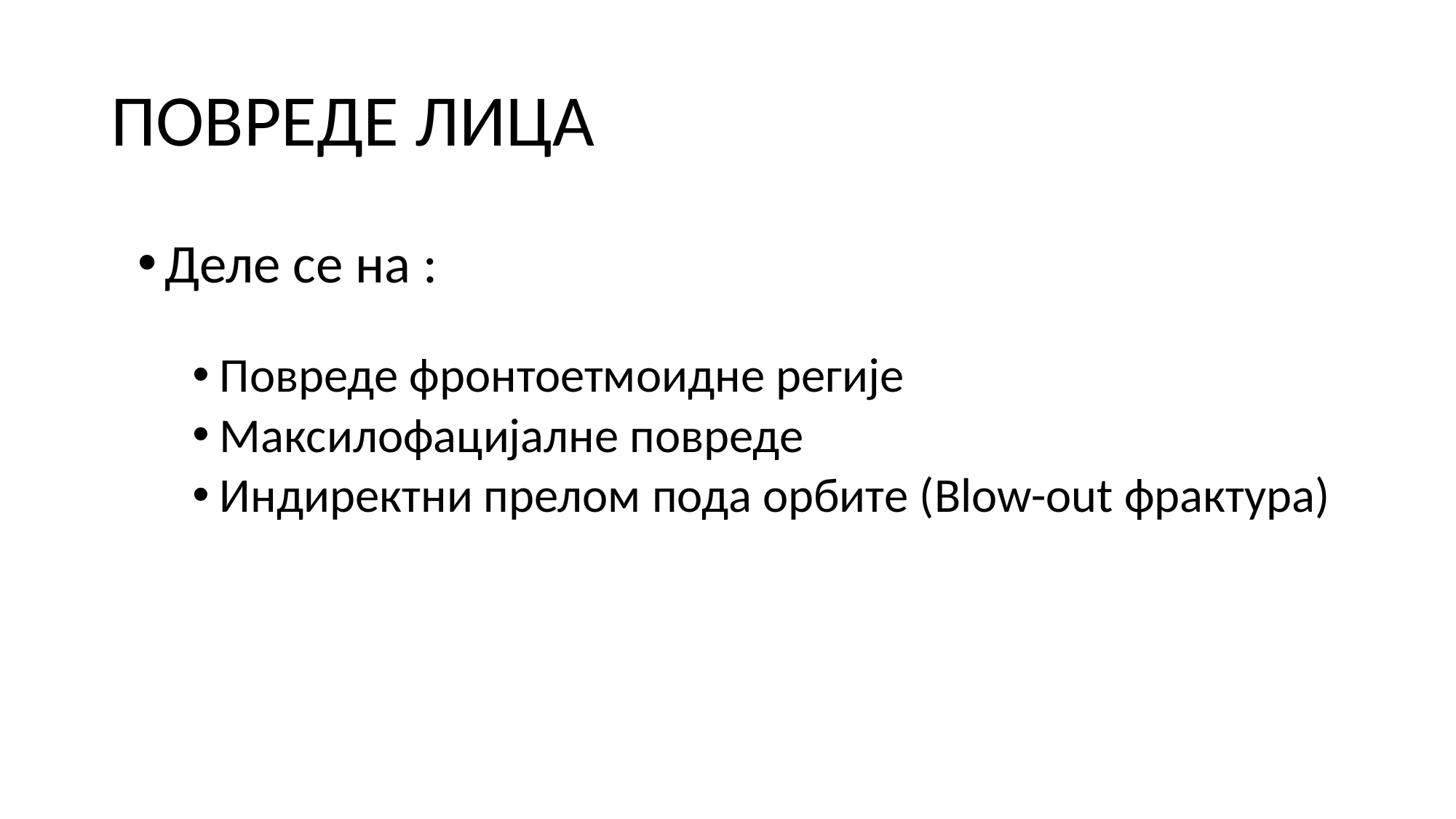

# ПОВРЕДЕ ЛИЦА
Деле се на :

Повреде фронтоетмоидне регије
Максилофацијалне повреде
Индиректни прелом пода орбите (Blow-out фрактура)